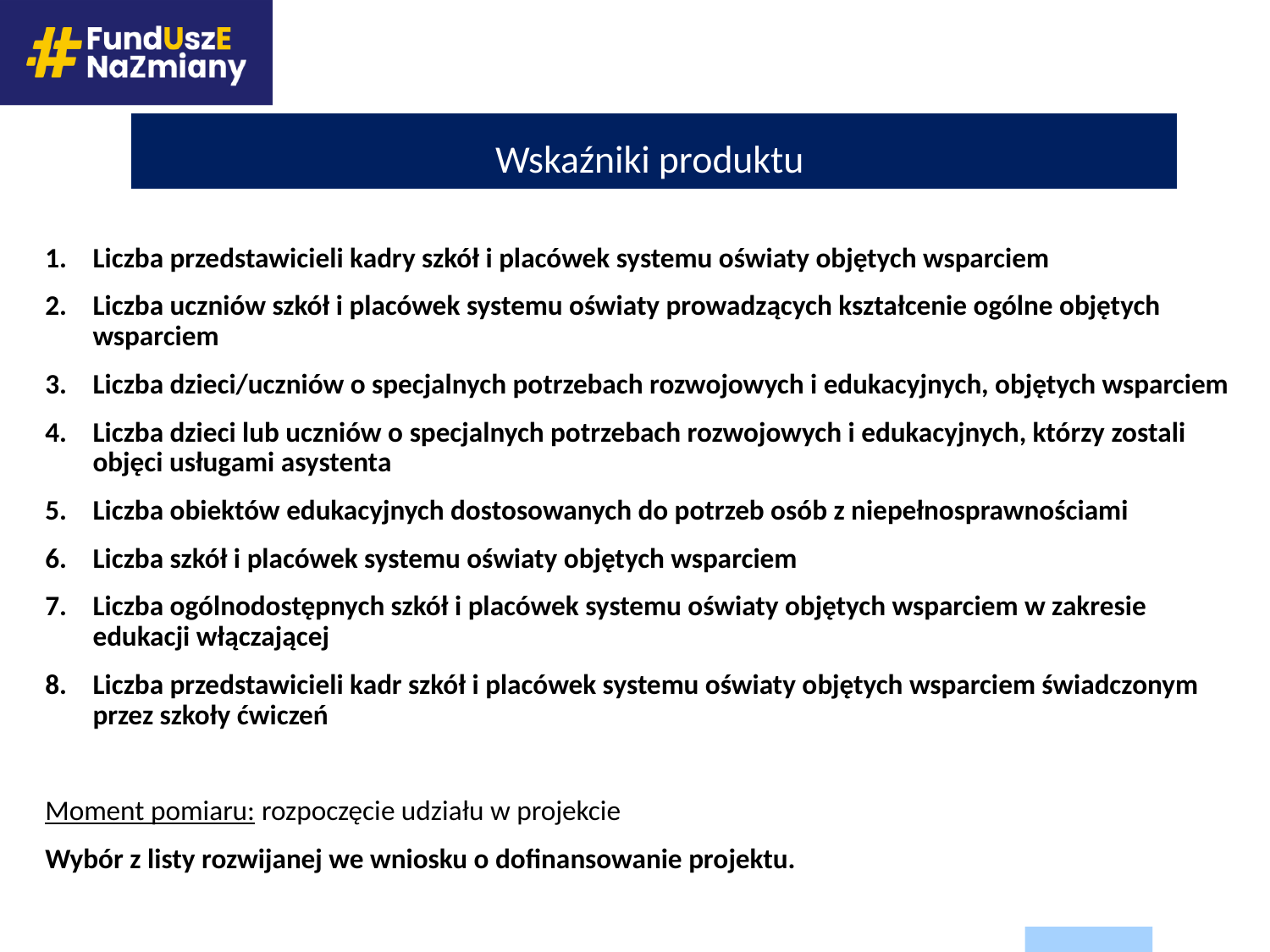

Wskaźniki produktu
Liczba przedstawicieli kadry szkół i placówek systemu oświaty objętych wsparciem
Liczba uczniów szkół i placówek systemu oświaty prowadzących kształcenie ogólne objętych wsparciem
Liczba dzieci/uczniów o specjalnych potrzebach rozwojowych i edukacyjnych, objętych wsparciem
Liczba dzieci lub uczniów o specjalnych potrzebach rozwojowych i edukacyjnych, którzy zostali objęci usługami asystenta
Liczba obiektów edukacyjnych dostosowanych do potrzeb osób z niepełnosprawnościami
Liczba szkół i placówek systemu oświaty objętych wsparciem
Liczba ogólnodostępnych szkół i placówek systemu oświaty objętych wsparciem w zakresie edukacji włączającej
Liczba przedstawicieli kadr szkół i placówek systemu oświaty objętych wsparciem świadczonym przez szkoły ćwiczeń

Moment pomiaru: rozpoczęcie udziału w projekcie
Wybór z listy rozwijanej we wniosku o dofinansowanie projektu.